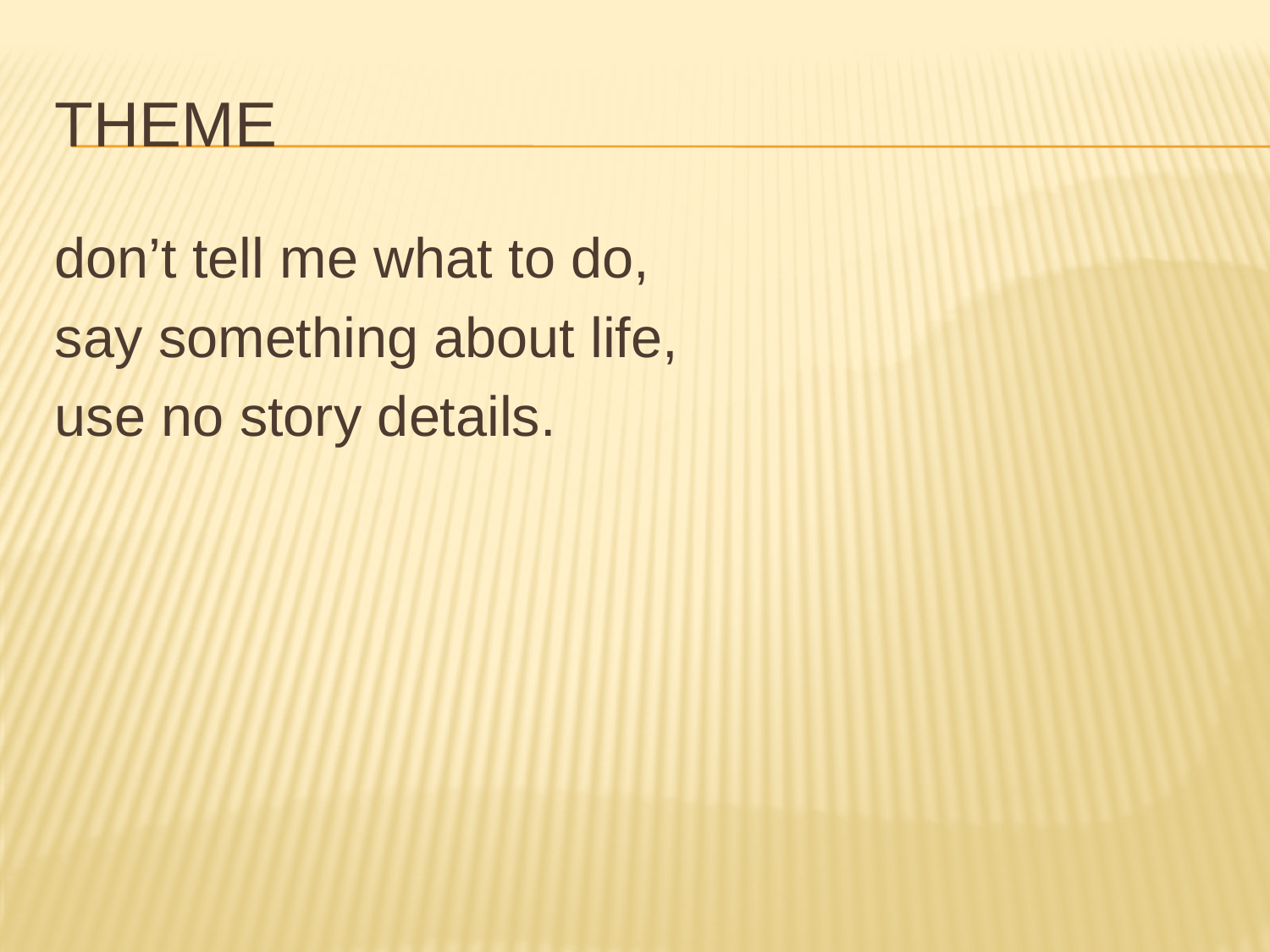

# Theme
don’t tell me what to do,
say something about life,
use no story details.